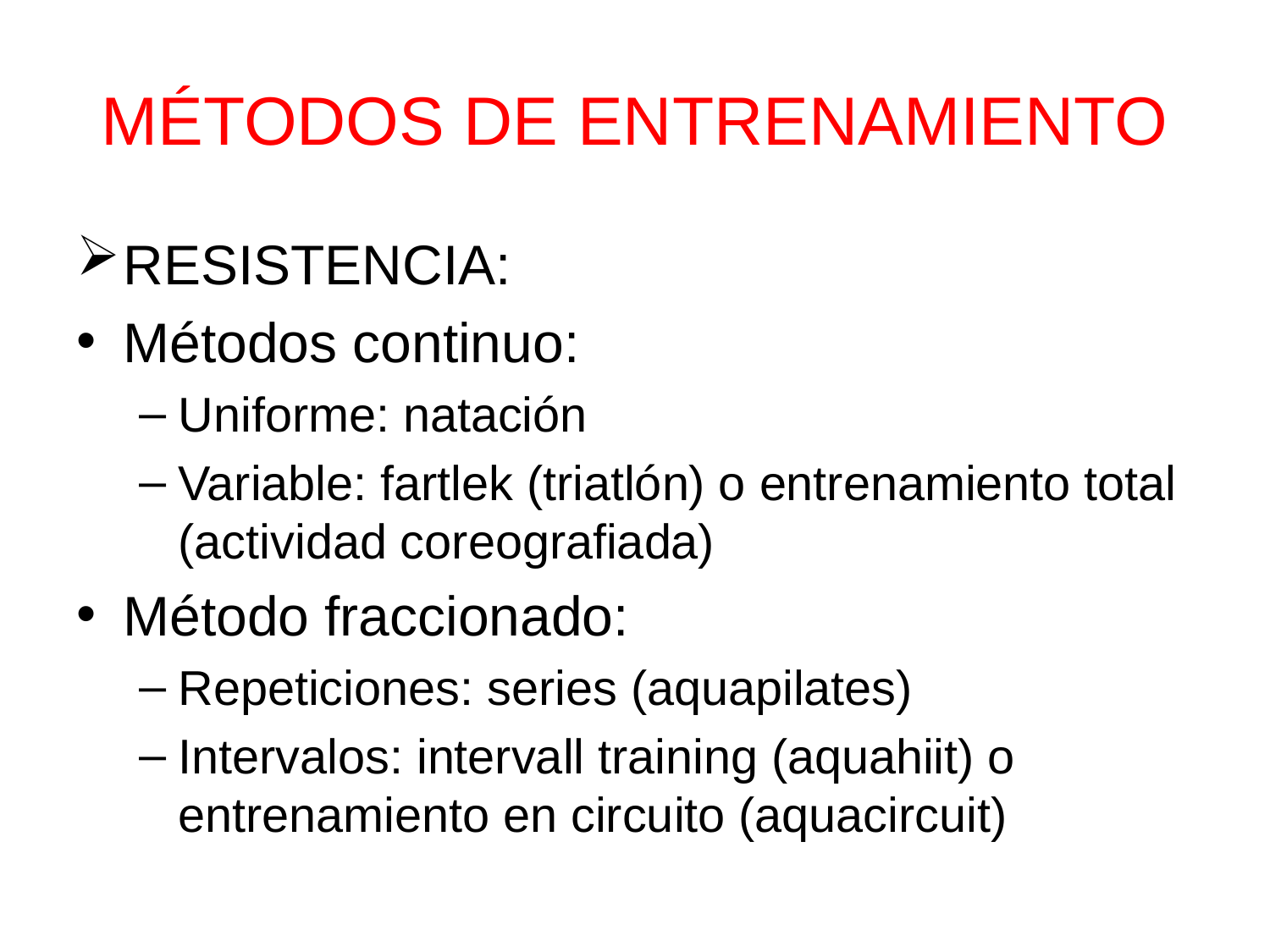

# MÉTODOS DE ENTRENAMIENTO
RESISTENCIA:
Métodos continuo:
Uniforme: natación
Variable: fartlek (triatlón) o entrenamiento total (actividad coreografiada)
Método fraccionado:
Repeticiones: series (aquapilates)
Intervalos: intervall training (aquahiit) o entrenamiento en circuito (aquacircuit)